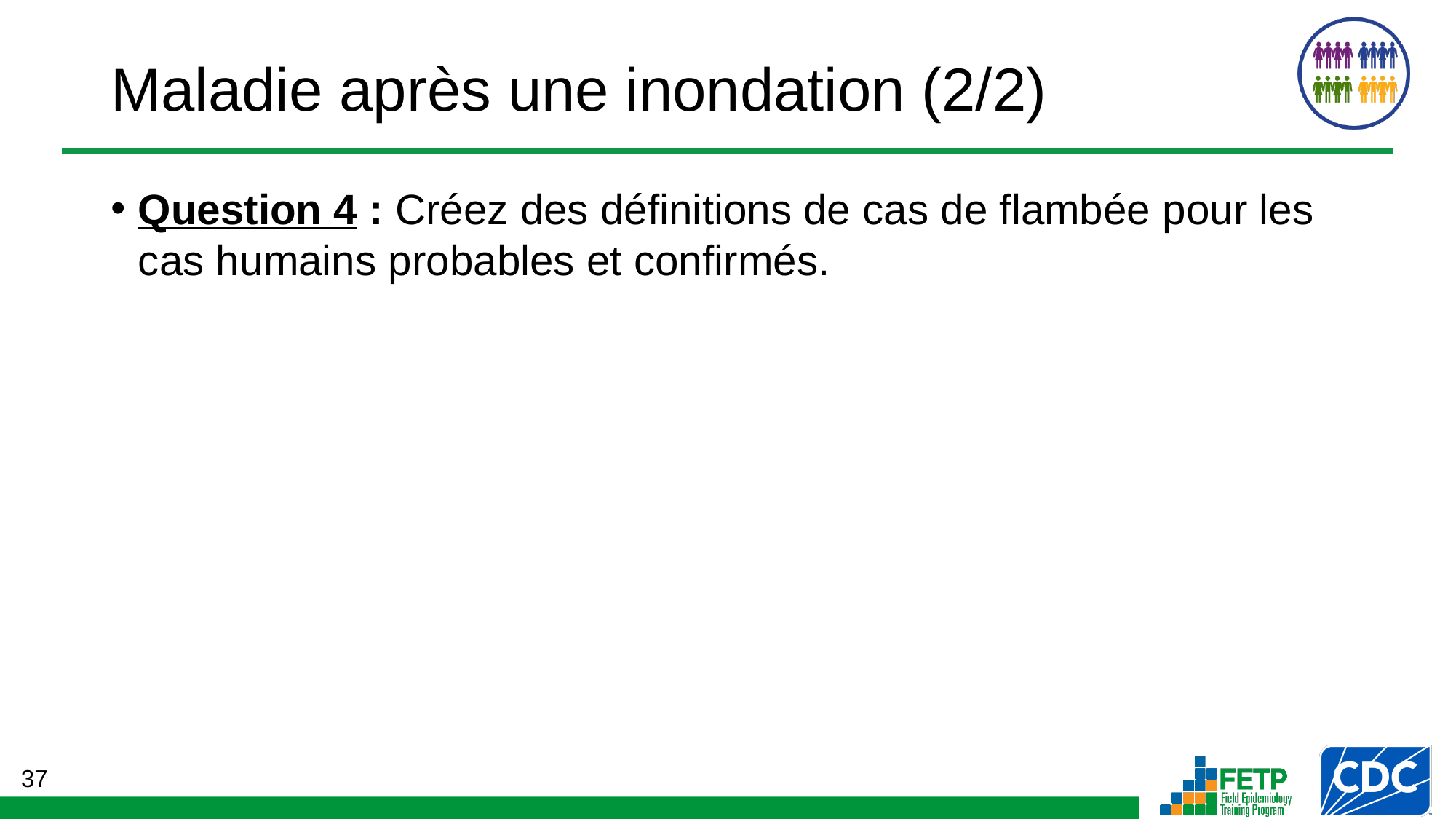

# Maladie après une inondation (2/2)
Question 4 : Créez des définitions de cas de flambée pour les cas humains probables et confirmés.